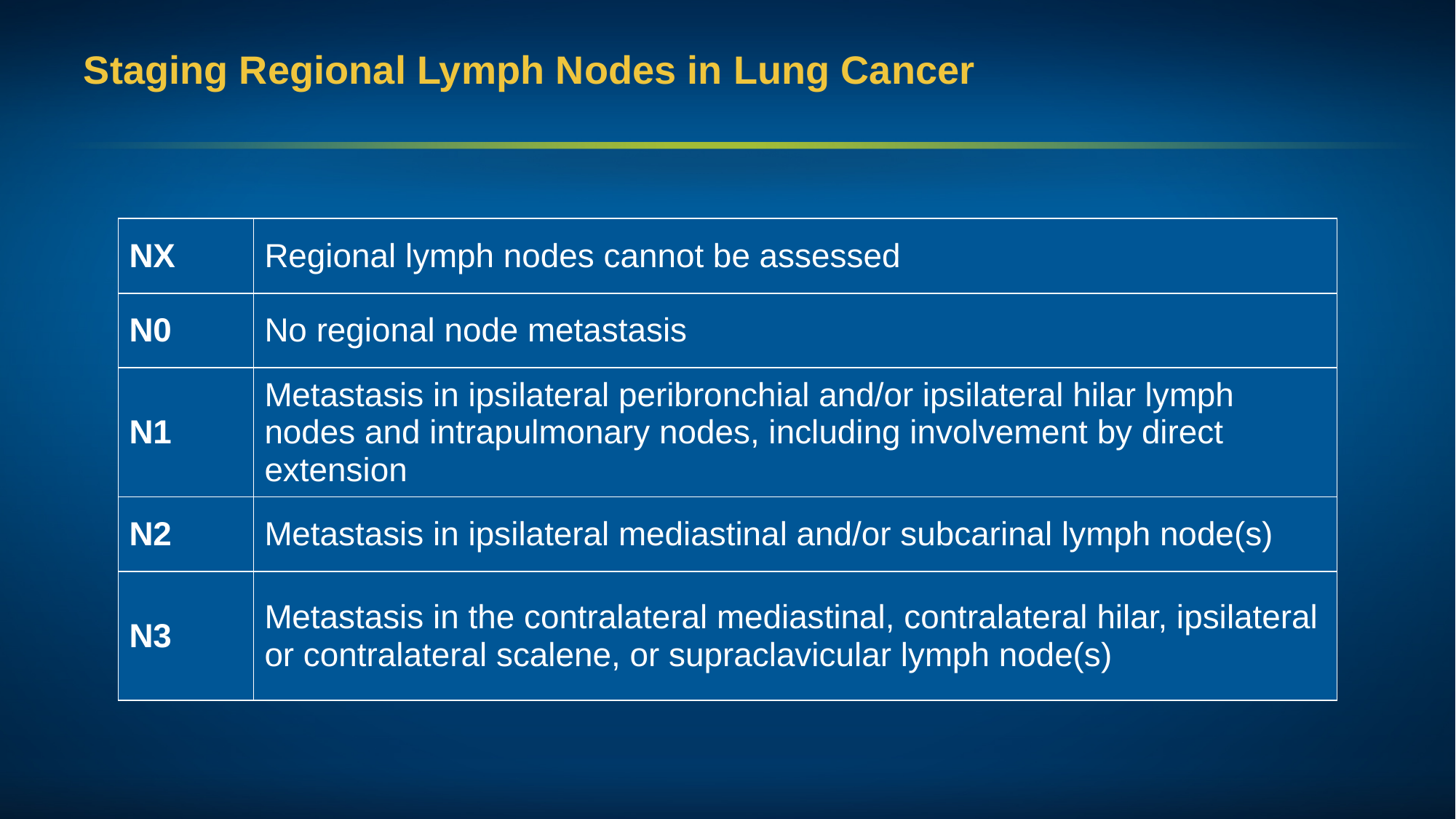

# Staging Regional Lymph Nodes in Lung Cancer
| NX | Regional lymph nodes cannot be assessed |
| --- | --- |
| N0 | No regional node metastasis |
| N1 | Metastasis in ipsilateral peribronchial and/or ipsilateral hilar lymph nodes and intrapulmonary nodes, including involvement by direct extension |
| N2 | Metastasis in ipsilateral mediastinal and/or subcarinal lymph node(s) |
| N3 | Metastasis in the contralateral mediastinal, contralateral hilar, ipsilateral or contralateral scalene, or supraclavicular lymph node(s) |